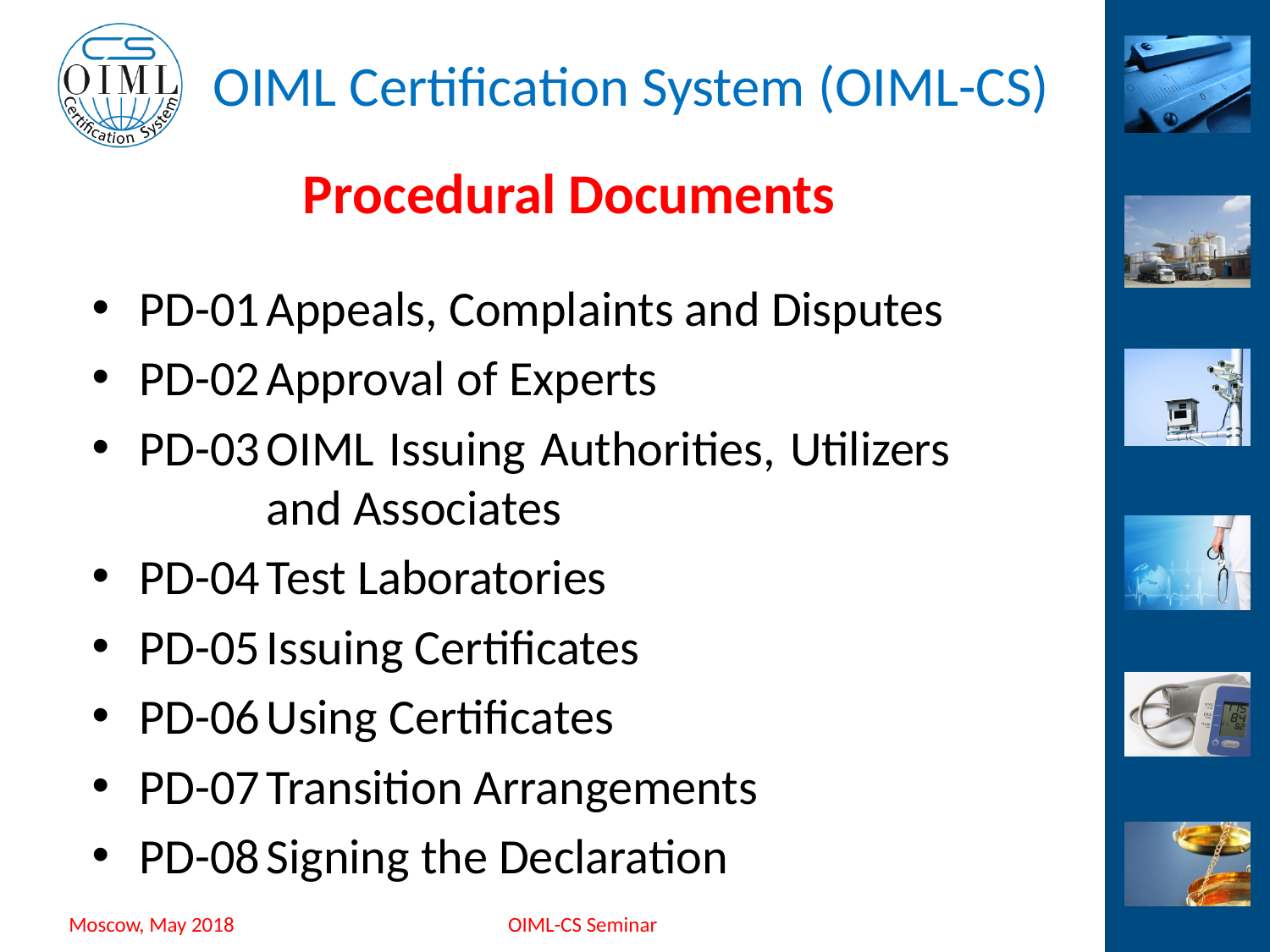

# Procedural Documents

PD-01	Appeals, Complaints and Disputes
PD-02	Approval of Experts
PD-03	OIML Issuing Authorities, Utilizers 		and Associates
PD-04	Test Laboratories
PD-05	Issuing Certificates
PD-06	Using Certificates
PD-07	Transition Arrangements
PD-08	Signing the Declaration